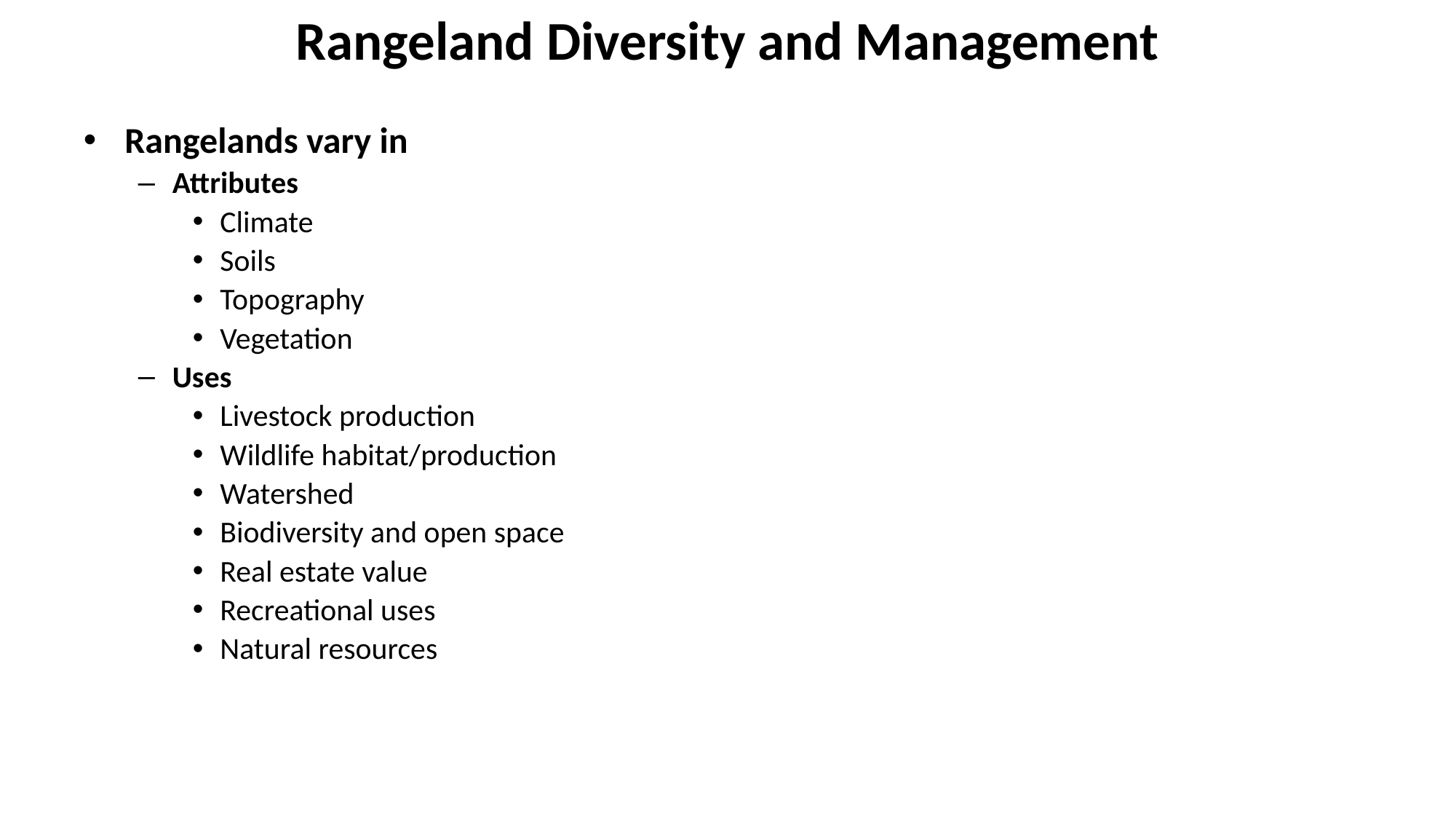

Rangeland Diversity and Management
Rangelands vary in
Attributes
Climate
Soils
Topography
Vegetation
Uses
Livestock production
Wildlife habitat/production
Watershed
Biodiversity and open space
Real estate value
Recreational uses
Natural resources